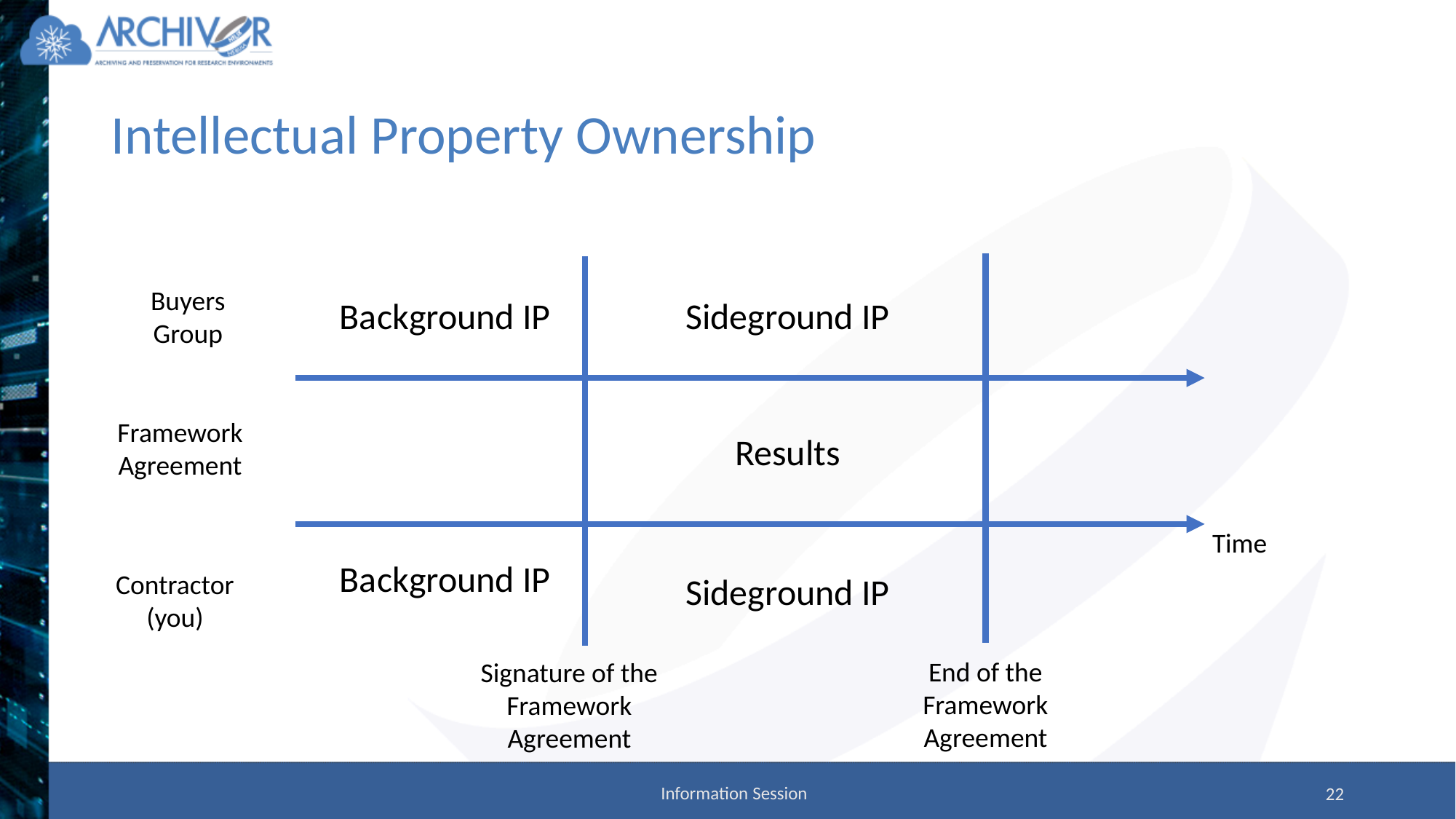

# Intellectual Property Ownership
Buyers Group
Background IP
Sideground IP
Framework Agreement
Results
Time
Background IP
Contractor (you)
Sideground IP
End of the Framework Agreement
Signature of the Framework Agreement
Information Session
22